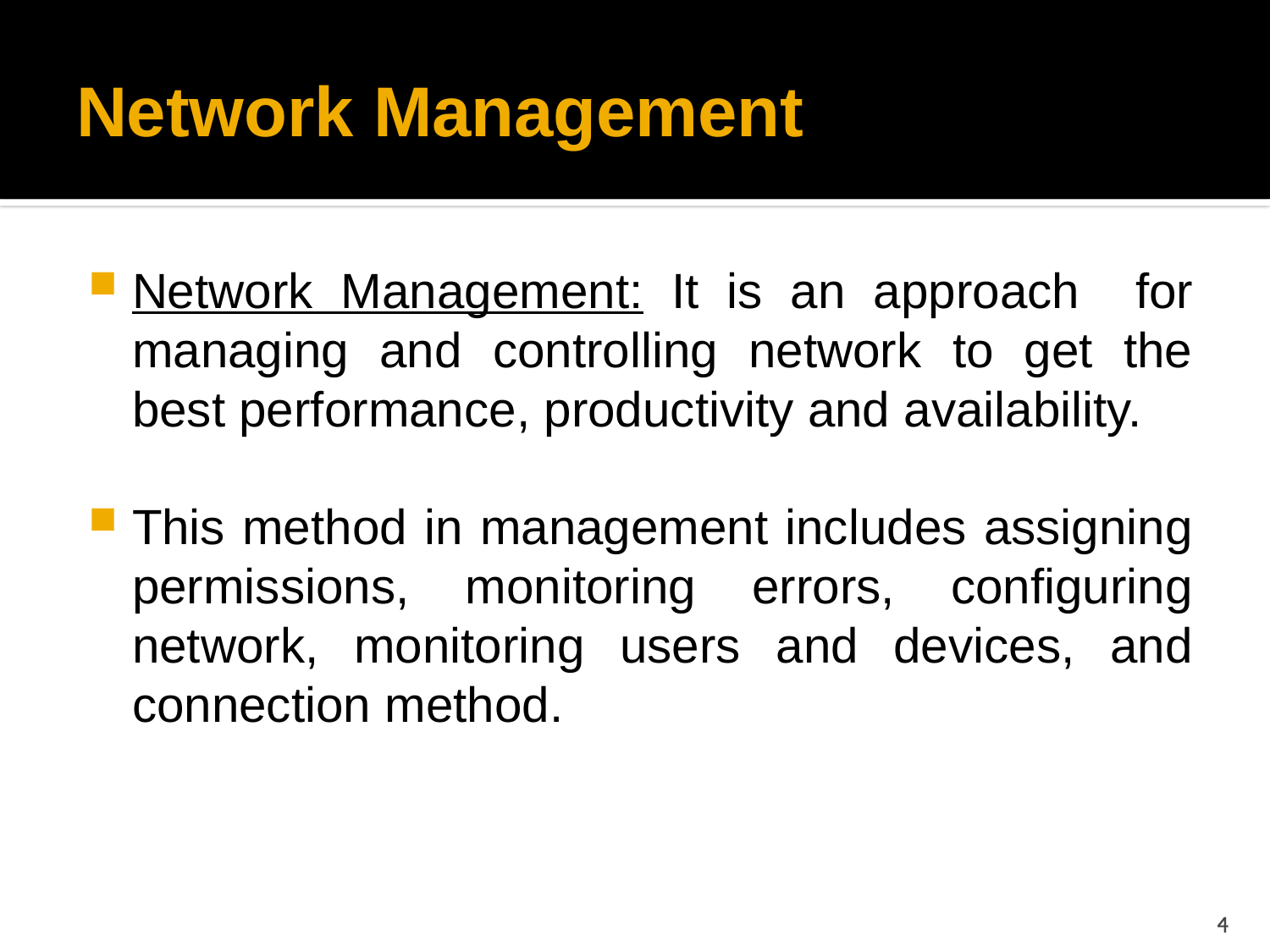

# Network Management
Network Management: It is an approach  for managing and controlling network to get the best performance, productivity and availability.

This method in management includes assigning permissions, monitoring errors, configuring network, monitoring users and devices, and connection method.

4